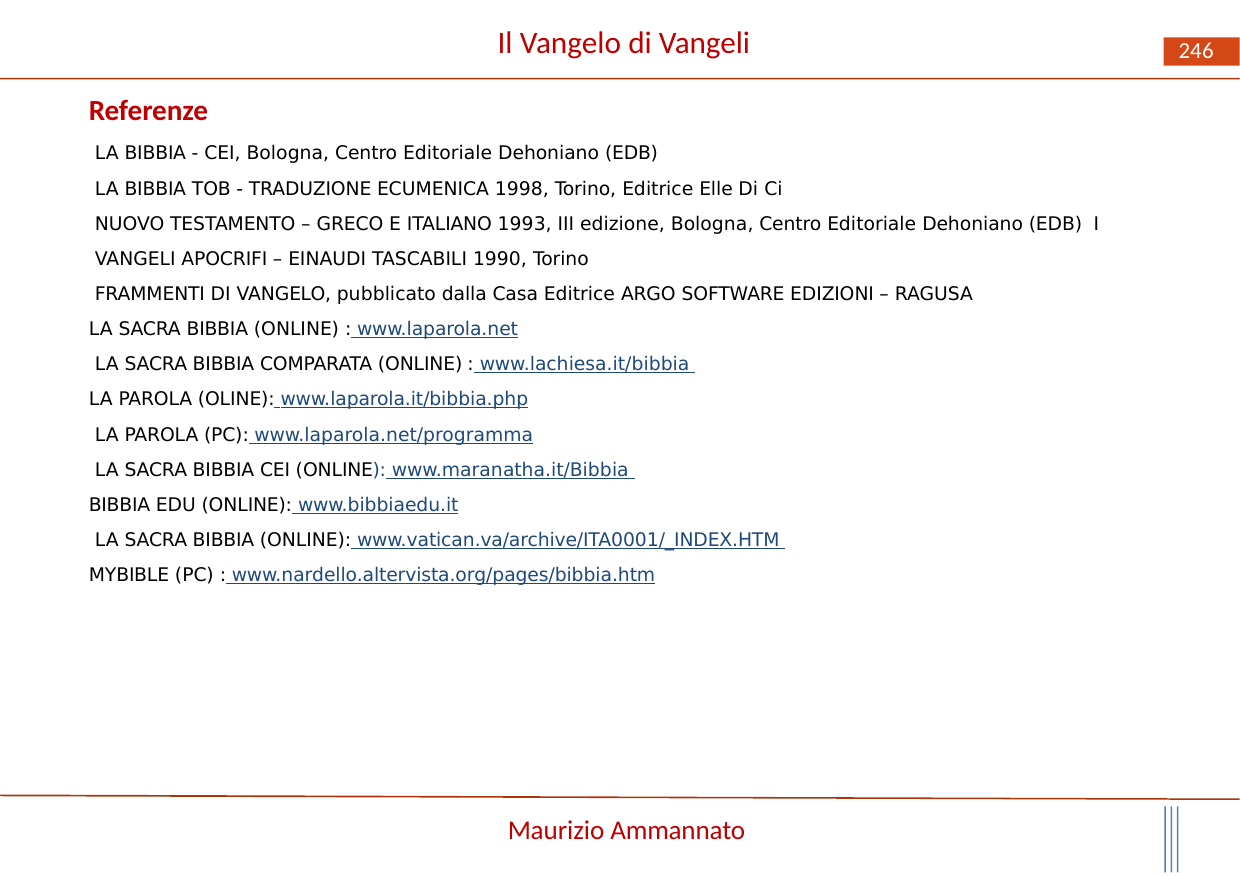

# Il Vangelo di Vangeli
246

Referenze
LA BIBBIA - CEI, Bologna, Centro Editoriale Dehoniano (EDB)
LA BIBBIA TOB - TRADUZIONE ECUMENICA 1998, Torino, Editrice Elle Di Ci
NUOVO TESTAMENTO – GRECO E ITALIANO 1993, III edizione, Bologna, Centro Editoriale Dehoniano (EDB)  I VANGELI APOCRIFI – EINAUDI TASCABILI 1990, Torino
FRAMMENTI DI VANGELO, pubblicato dalla Casa Editrice ARGO SOFTWARE EDIZIONI – RAGUSA  LA SACRA BIBBIA (ONLINE) : www.laparola.net
LA SACRA BIBBIA COMPARATA (ONLINE) : www.lachiesa.it/bibbia  LA PAROLA (OLINE): www.laparola.it/bibbia.php
LA PAROLA (PC): www.laparola.net/programma
LA SACRA BIBBIA CEI (ONLINE): www.maranatha.it/Bibbia  BIBBIA EDU (ONLINE): www.bibbiaedu.it
LA SACRA BIBBIA (ONLINE): www.vatican.va/archive/ITA0001/_INDEX.HTM  MYBIBLE (PC) : www.nardello.altervista.org/pages/bibbia.htm

Maurizio Ammannato